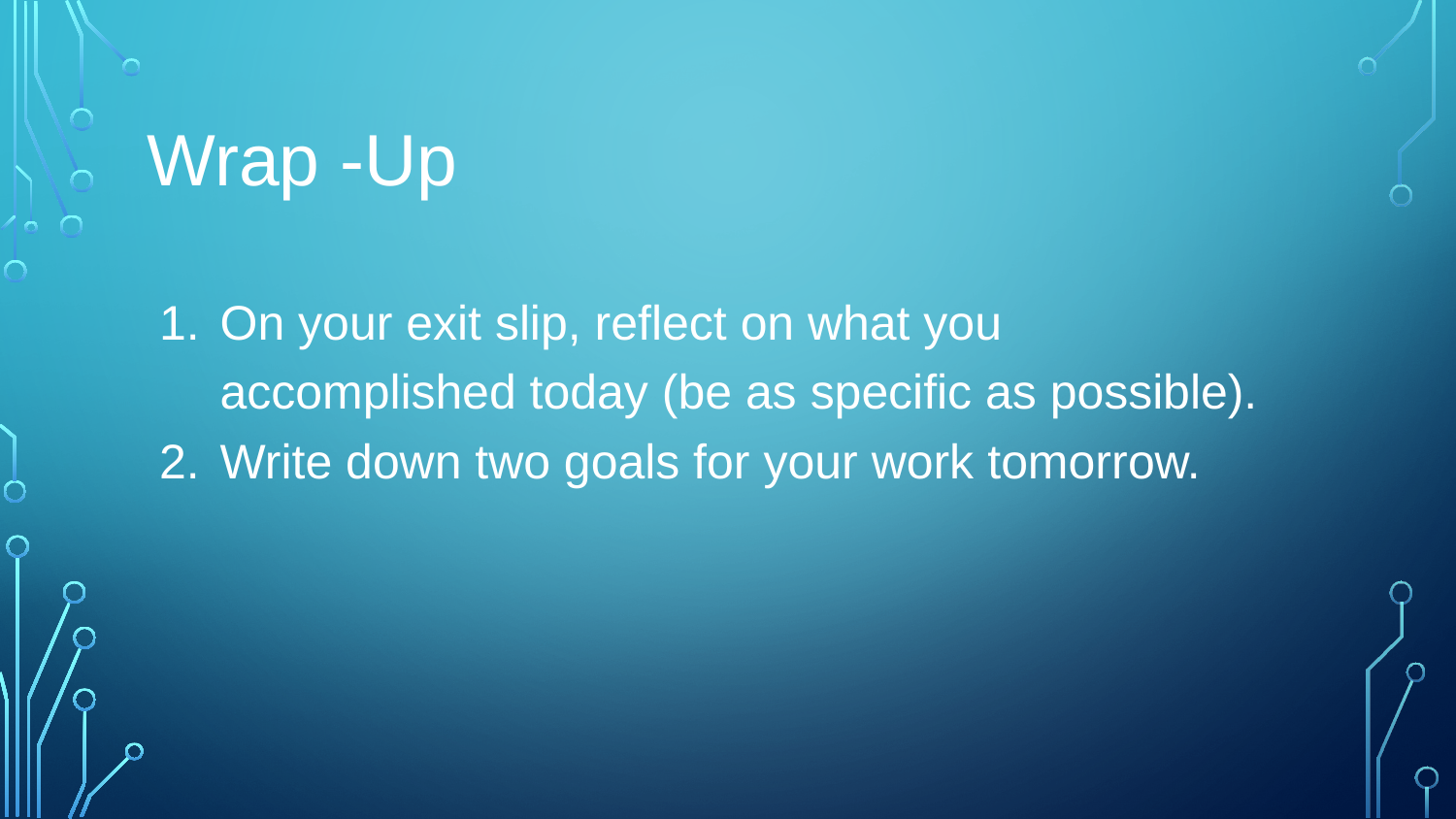

# Wrap -Up
On your exit slip, reflect on what you accomplished today (be as specific as possible).
Write down two goals for your work tomorrow.